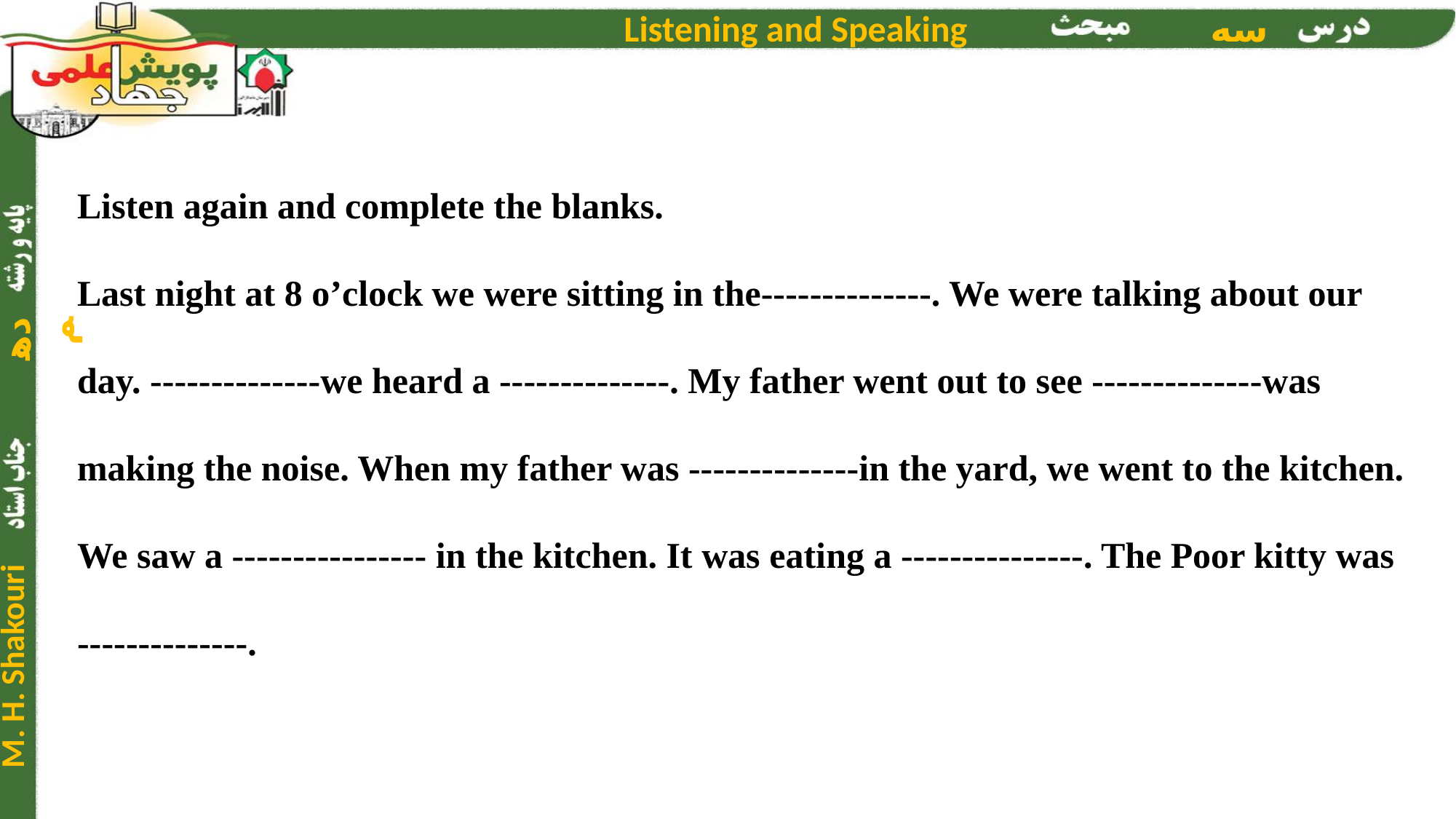

Listen again and complete the blanks.
Last night at 8 o’clock we were sitting in the--------------. We were talking about our day. --------------we heard a --------------. My father went out to see --------------was making the noise. When my father was --------------in the yard, we went to the kitchen. We saw a ---------------- in the kitchen. It was eating a ---------------. The Poor kitty was --------------.